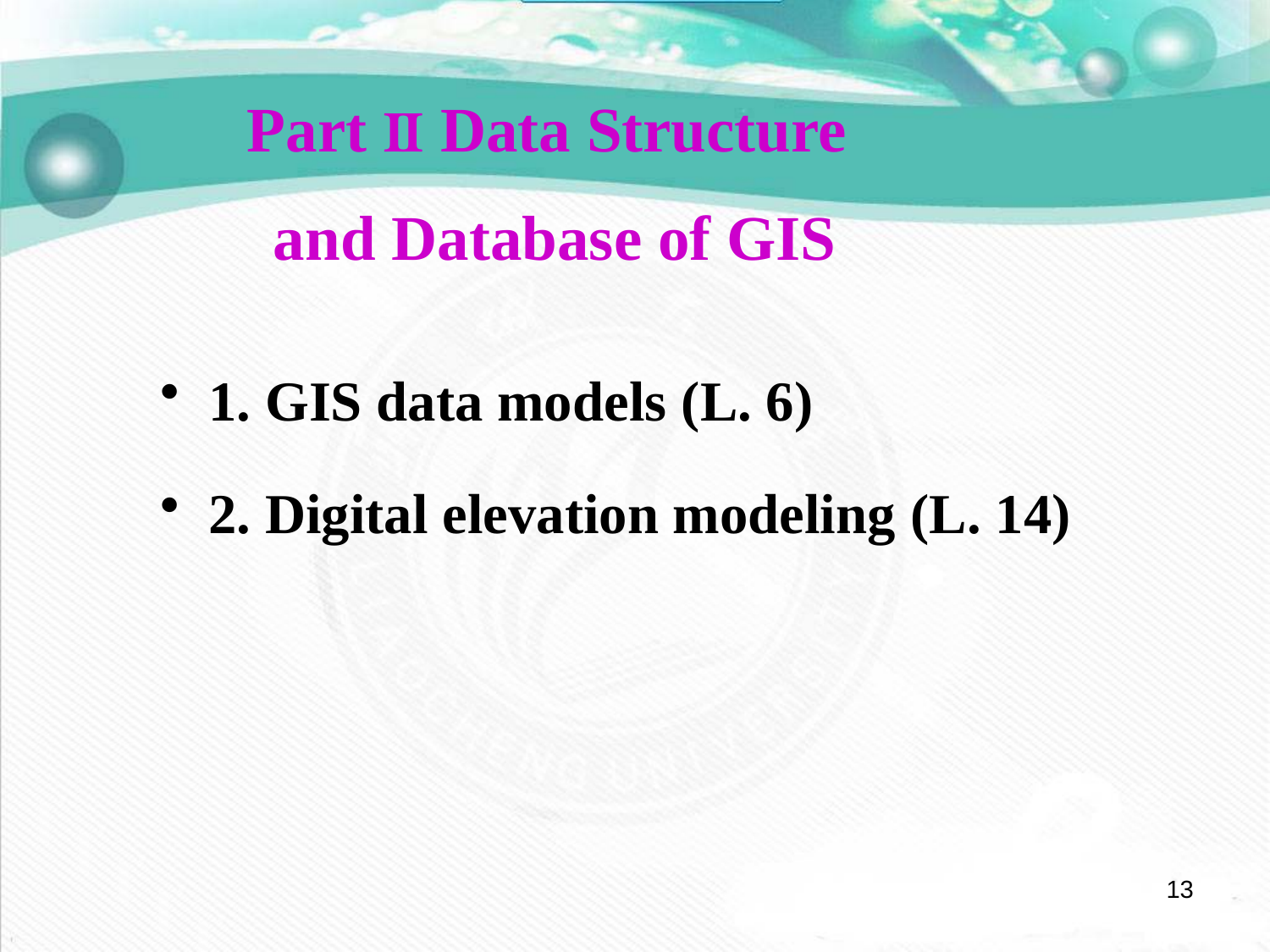

Part Ⅱ Data Structure
and Database of GIS
1. GIS data models (L. 6)
2. Digital elevation modeling (L. 14)

13